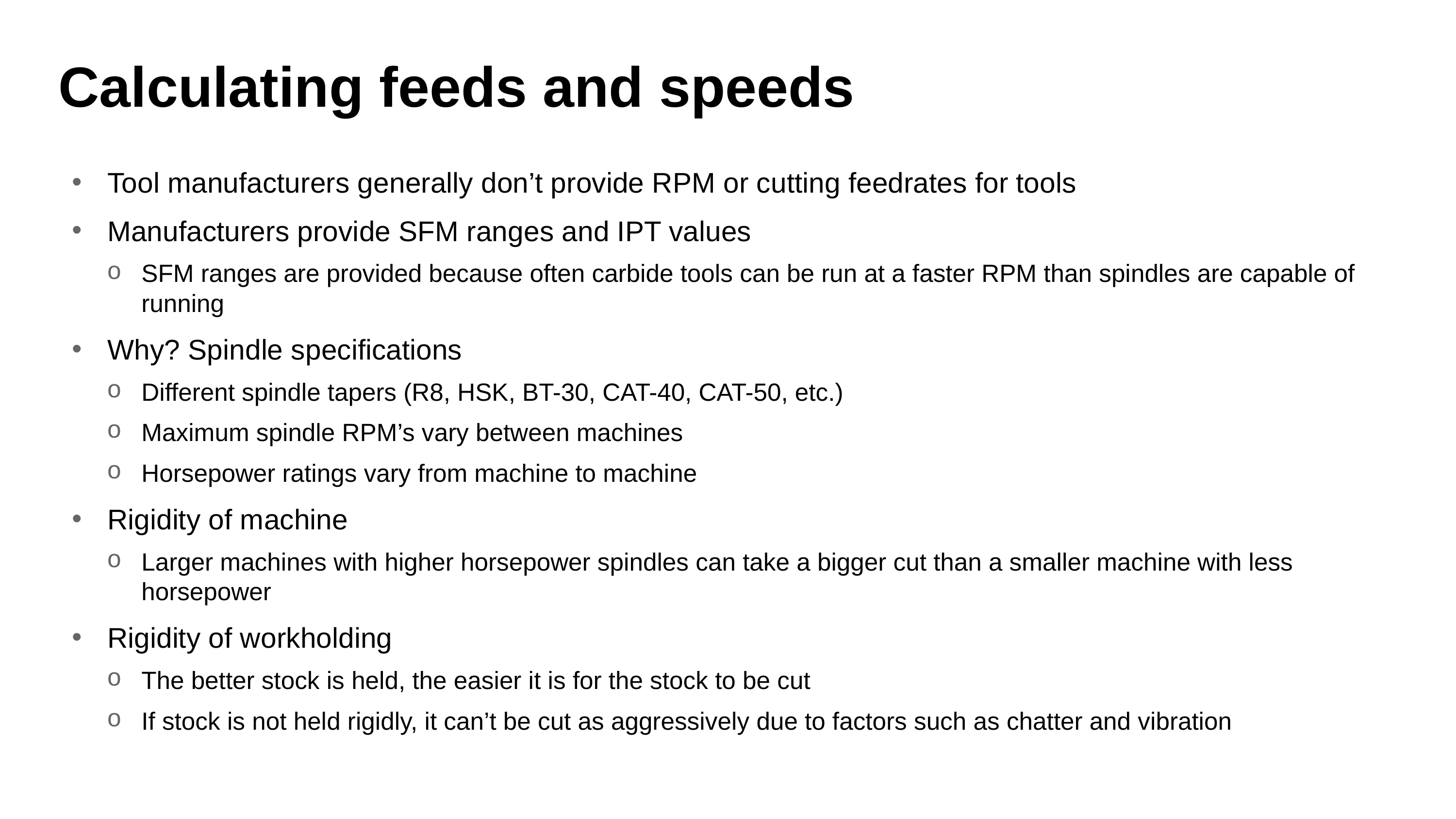

# Calculating feeds and speeds
Tool manufacturers generally don’t provide RPM or cutting feedrates for tools
Manufacturers provide SFM ranges and IPT values
SFM ranges are provided because often carbide tools can be run at a faster RPM than spindles are capable of running
Why? Spindle specifications
Different spindle tapers (R8, HSK, BT-30, CAT-40, CAT-50, etc.)
Maximum spindle RPM’s vary between machines
Horsepower ratings vary from machine to machine
Rigidity of machine
Larger machines with higher horsepower spindles can take a bigger cut than a smaller machine with less horsepower
Rigidity of workholding
The better stock is held, the easier it is for the stock to be cut
If stock is not held rigidly, it can’t be cut as aggressively due to factors such as chatter and vibration